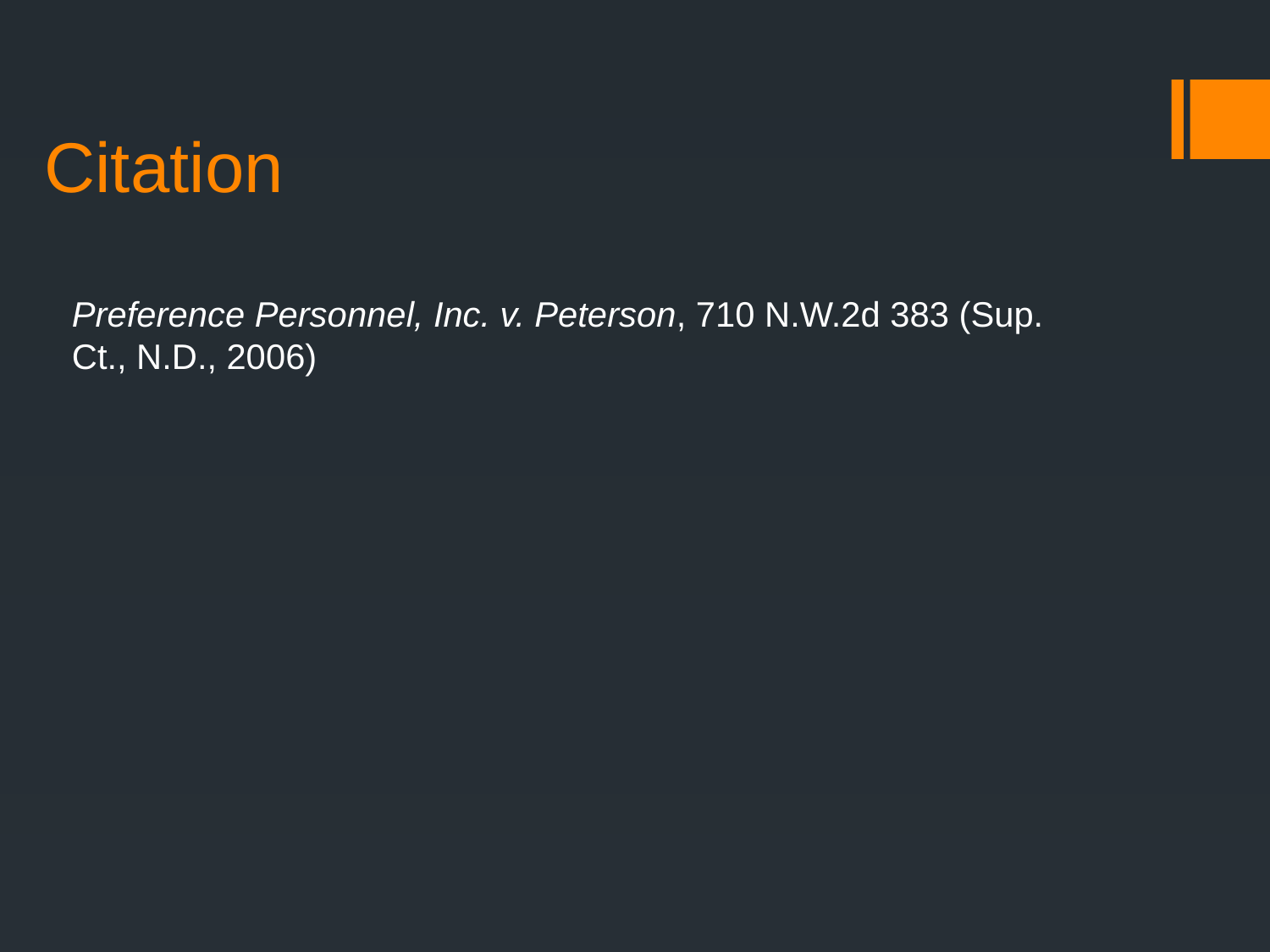

# Citation
Preference Personnel, Inc. v. Peterson, 710 N.W.2d 383 (Sup. Ct., N.D., 2006)